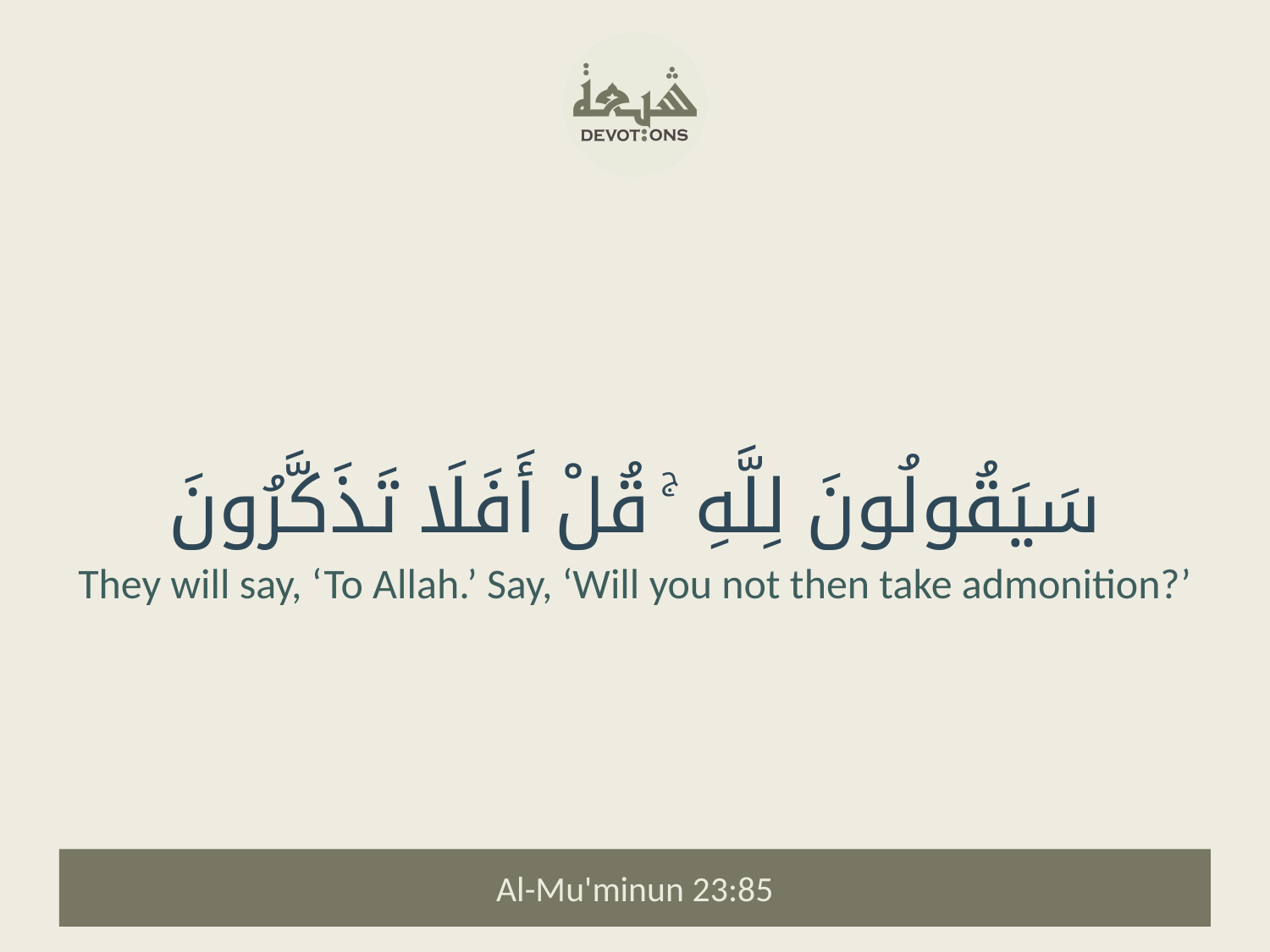

سَيَقُولُونَ لِلَّهِ ۚ قُلْ أَفَلَا تَذَكَّرُونَ
They will say, ‘To Allah.’ Say, ‘Will you not then take admonition?’
Al-Mu'minun 23:85